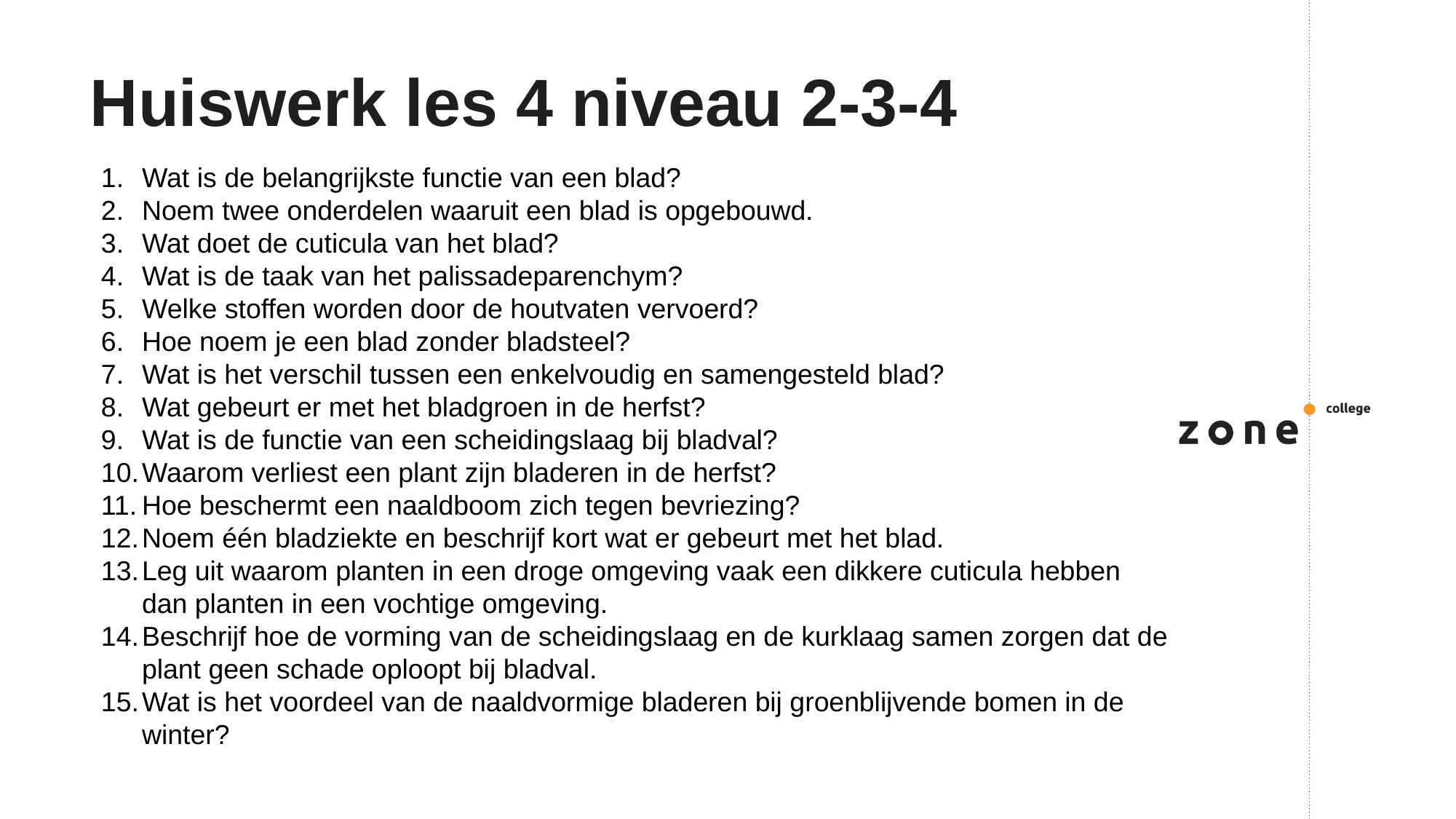

# Huiswerk les 4 niveau 2-3-4
Wat is de belangrijkste functie van een blad?
Noem twee onderdelen waaruit een blad is opgebouwd.
Wat doet de cuticula van het blad?
Wat is de taak van het palissadeparenchym?
Welke stoffen worden door de houtvaten vervoerd?
Hoe noem je een blad zonder bladsteel?
Wat is het verschil tussen een enkelvoudig en samengesteld blad?
Wat gebeurt er met het bladgroen in de herfst?
Wat is de functie van een scheidingslaag bij bladval?
Waarom verliest een plant zijn bladeren in de herfst?
Hoe beschermt een naaldboom zich tegen bevriezing?
Noem één bladziekte en beschrijf kort wat er gebeurt met het blad.
Leg uit waarom planten in een droge omgeving vaak een dikkere cuticula hebben dan planten in een vochtige omgeving.
Beschrijf hoe de vorming van de scheidingslaag en de kurklaag samen zorgen dat de plant geen schade oploopt bij bladval.
Wat is het voordeel van de naaldvormige bladeren bij groenblijvende bomen in de winter?